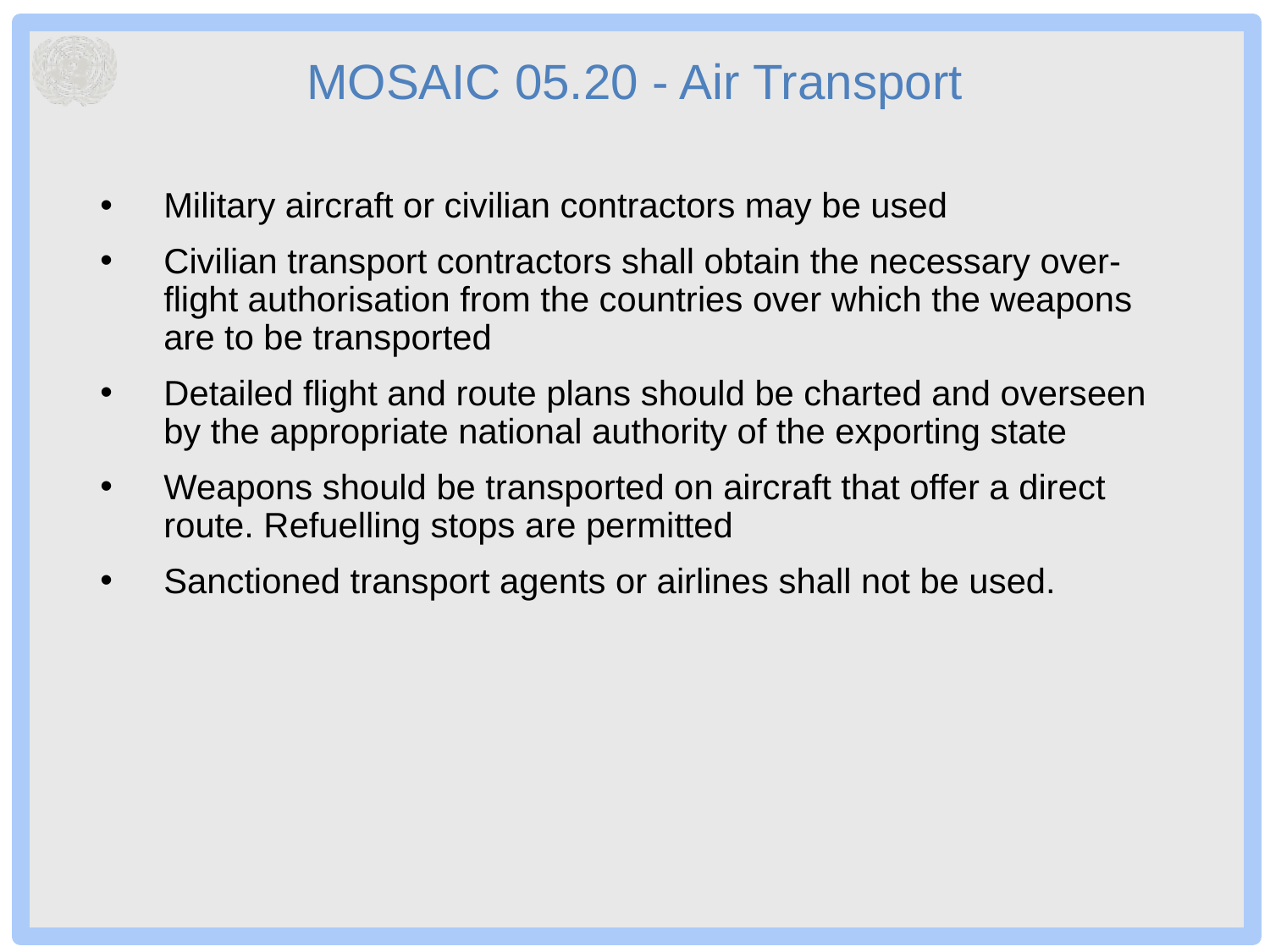

# MOSAIC 05.20 - Air Transport
Military aircraft or civilian contractors may be used
Civilian transport contractors shall obtain the necessary over-flight authorisation from the countries over which the weapons are to be transported
Detailed flight and route plans should be charted and overseen by the appropriate national authority of the exporting state
Weapons should be transported on aircraft that offer a direct route. Refuelling stops are permitted
Sanctioned transport agents or airlines shall not be used.